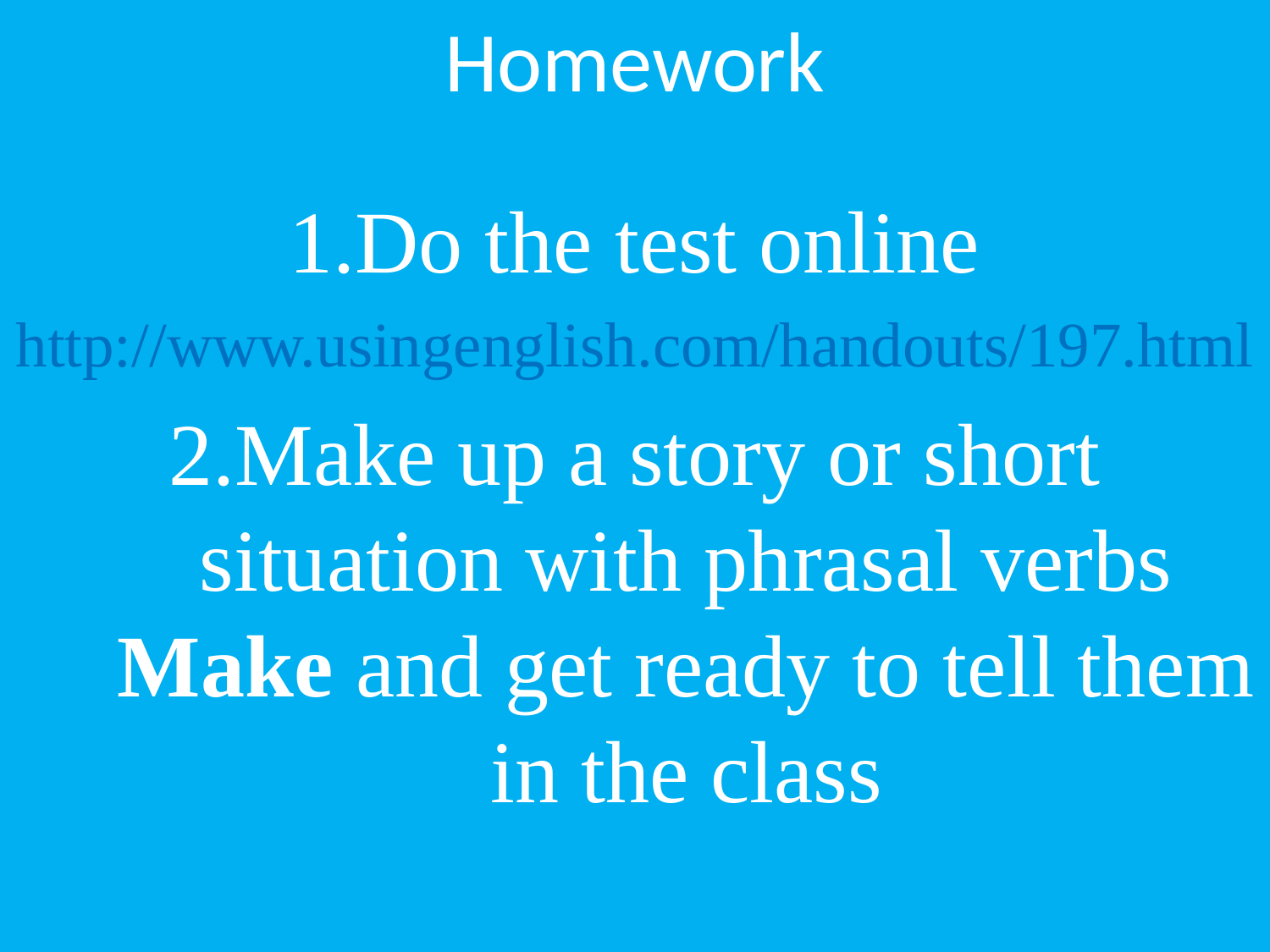

# Homework
1.Do the test online
http://www.usingenglish.com/handouts/197.html
2.Make up a story or short situation with phrasal verbs Make and get ready to tell them in the class